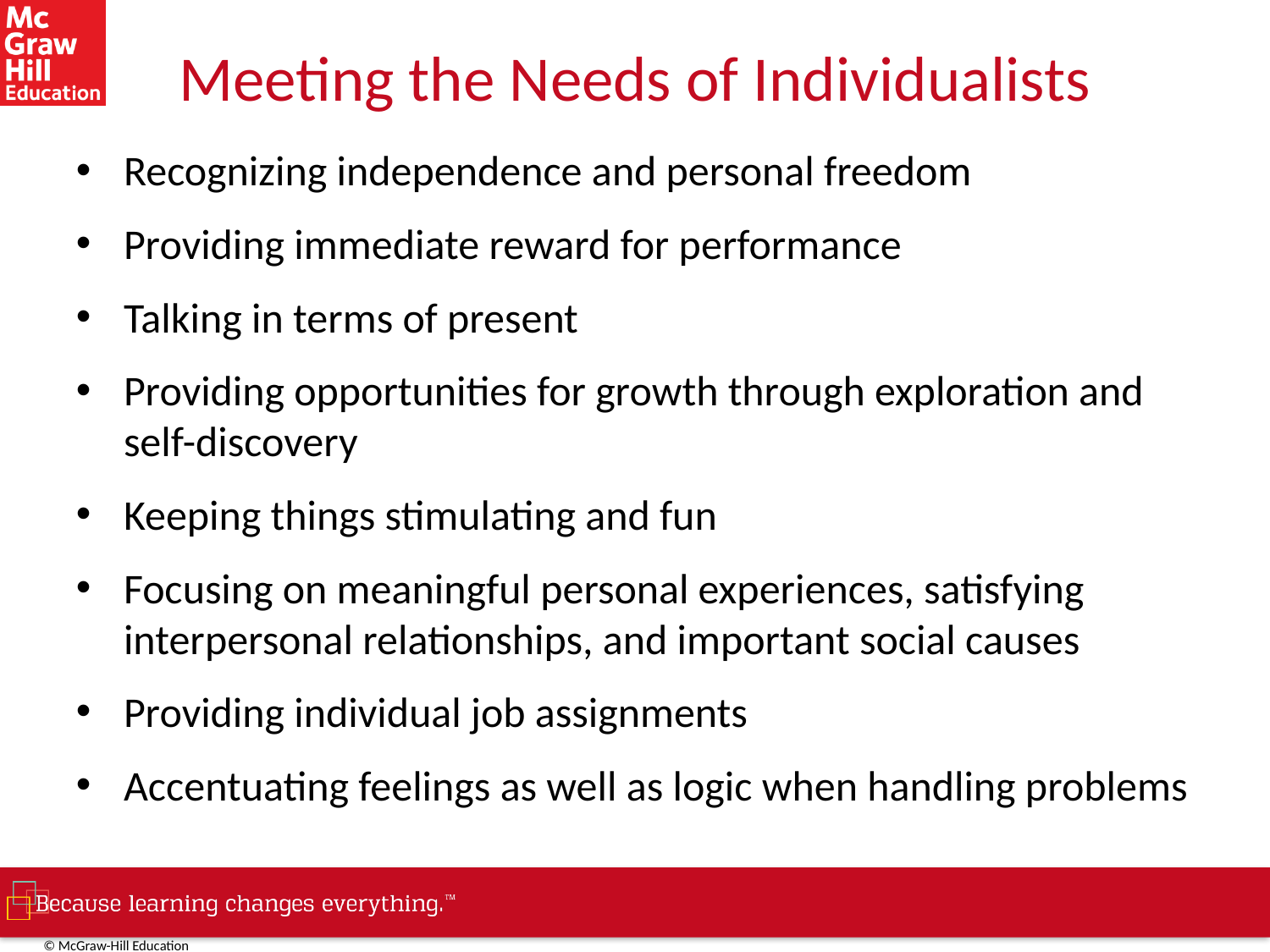

# Meeting the Needs of Individualists
Recognizing independence and personal freedom
Providing immediate reward for performance
Talking in terms of present
Providing opportunities for growth through exploration and self-discovery
Keeping things stimulating and fun
Focusing on meaningful personal experiences, satisfying interpersonal relationships, and important social causes
Providing individual job assignments
Accentuating feelings as well as logic when handling problems